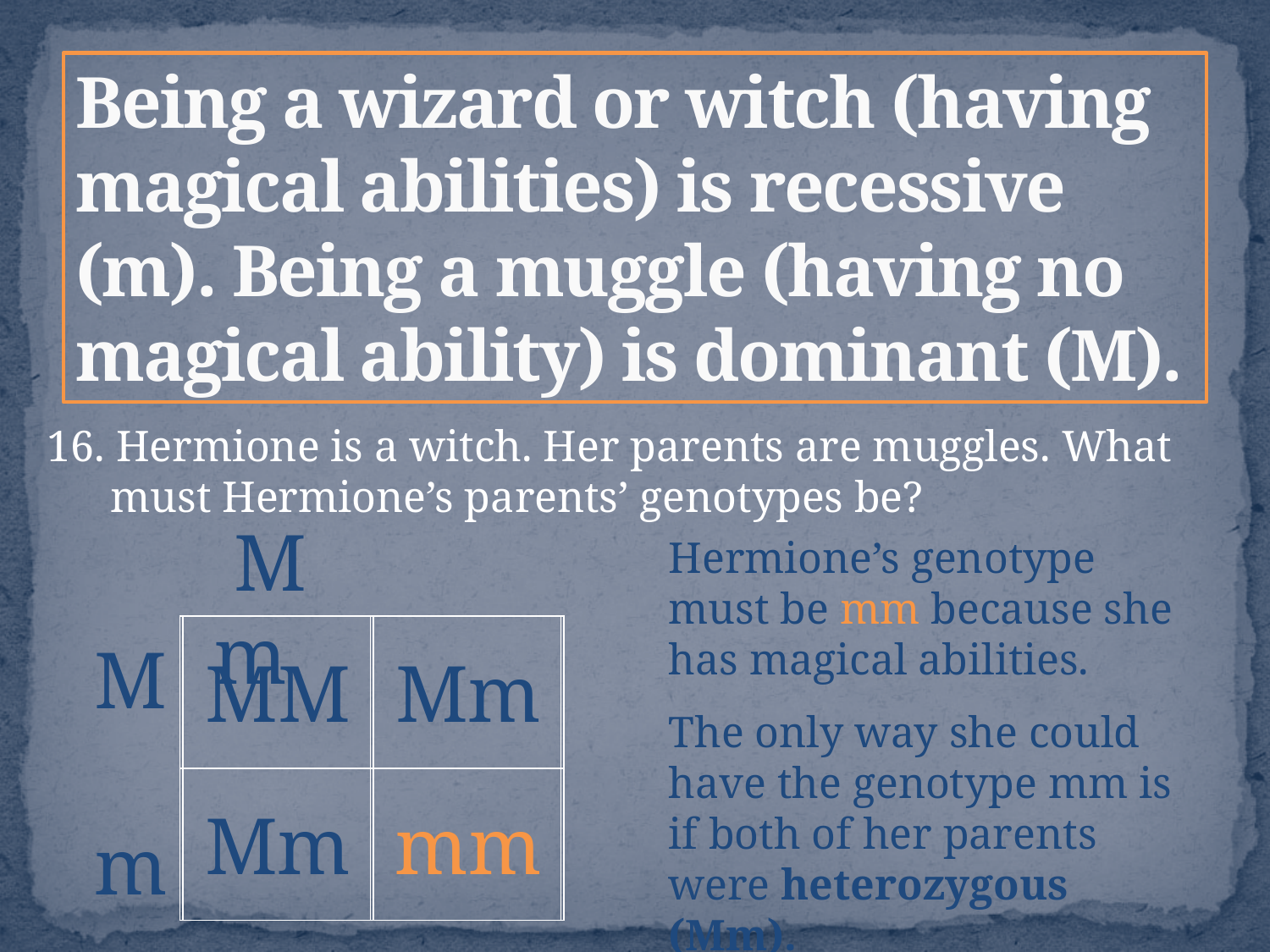

# Being a wizard or witch (having magical abilities) is recessive (m). Being a muggle (having no magical ability) is dominant (M).

16. Hermione is a witch. Her parents are muggles. What must Hermione’s parents’ genotypes be?

 M      m
Hermione’s genotype must be mm because she has magical abilities.

The only way she could have the genotype mm is if both of her parents were heterozygous (Mm).
|  |  |
| --- | --- |
|  |  |
| MM | Mm |
| --- | --- |
| Mm | mm |
M

m